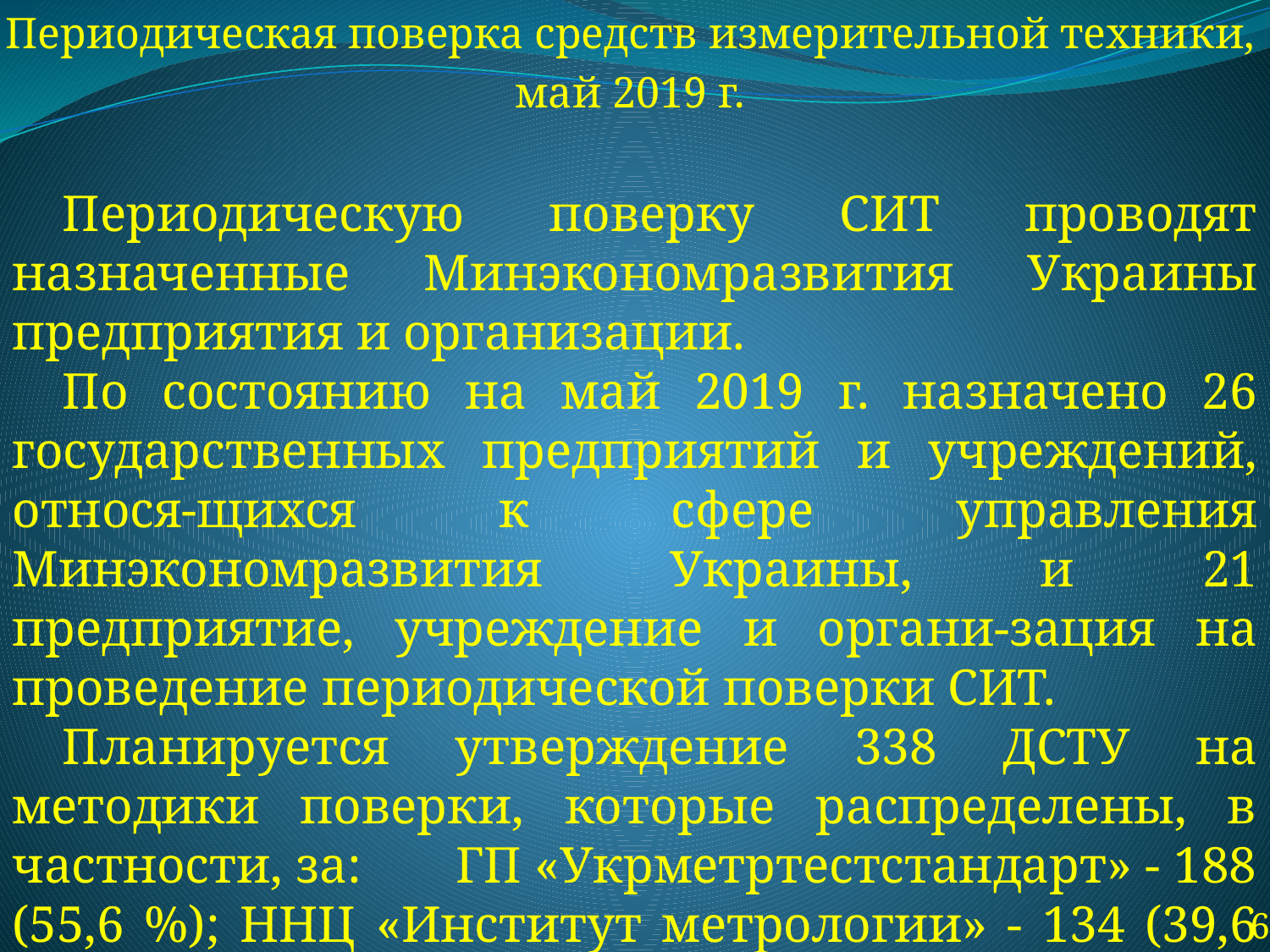

Периодическая поверка средств измерительной техники,
май 2019 г.
Периодическую поверку СИТ проводят назначенные Минэкономразвития Украины предприятия и организации.
По состоянию на май 2019 г. назначено 26 государственных предприятий и учреждений, относя-щихся к сфере управления Минэкономразвития Украины, и 21 предприятие, учреждение и органи-зация на проведение периодической поверки СИТ.
Планируется утверждение 338 ДСТУ на методики поверки, которые распределены, в частности, за:       ГП «Укрметртестстандарт» - 188 (55,6 %); ННЦ «Институт метрологии» - 134 (39,6 %).
6